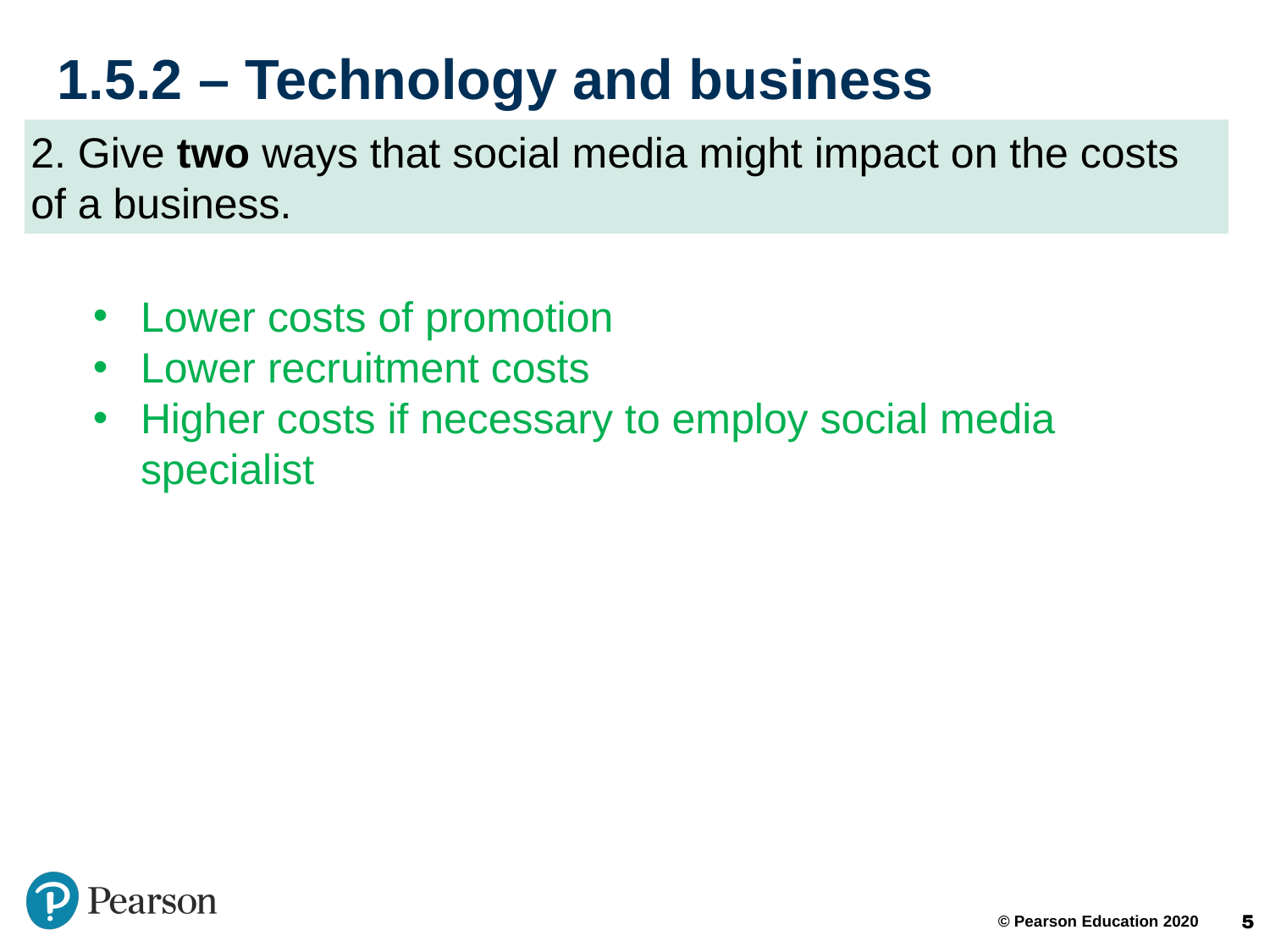

# 1.5.2 – Technology and business
2. Give two ways that social media might impact on the costs of a business.
Lower costs of promotion
Lower recruitment costs
Higher costs if necessary to employ social media specialist
5